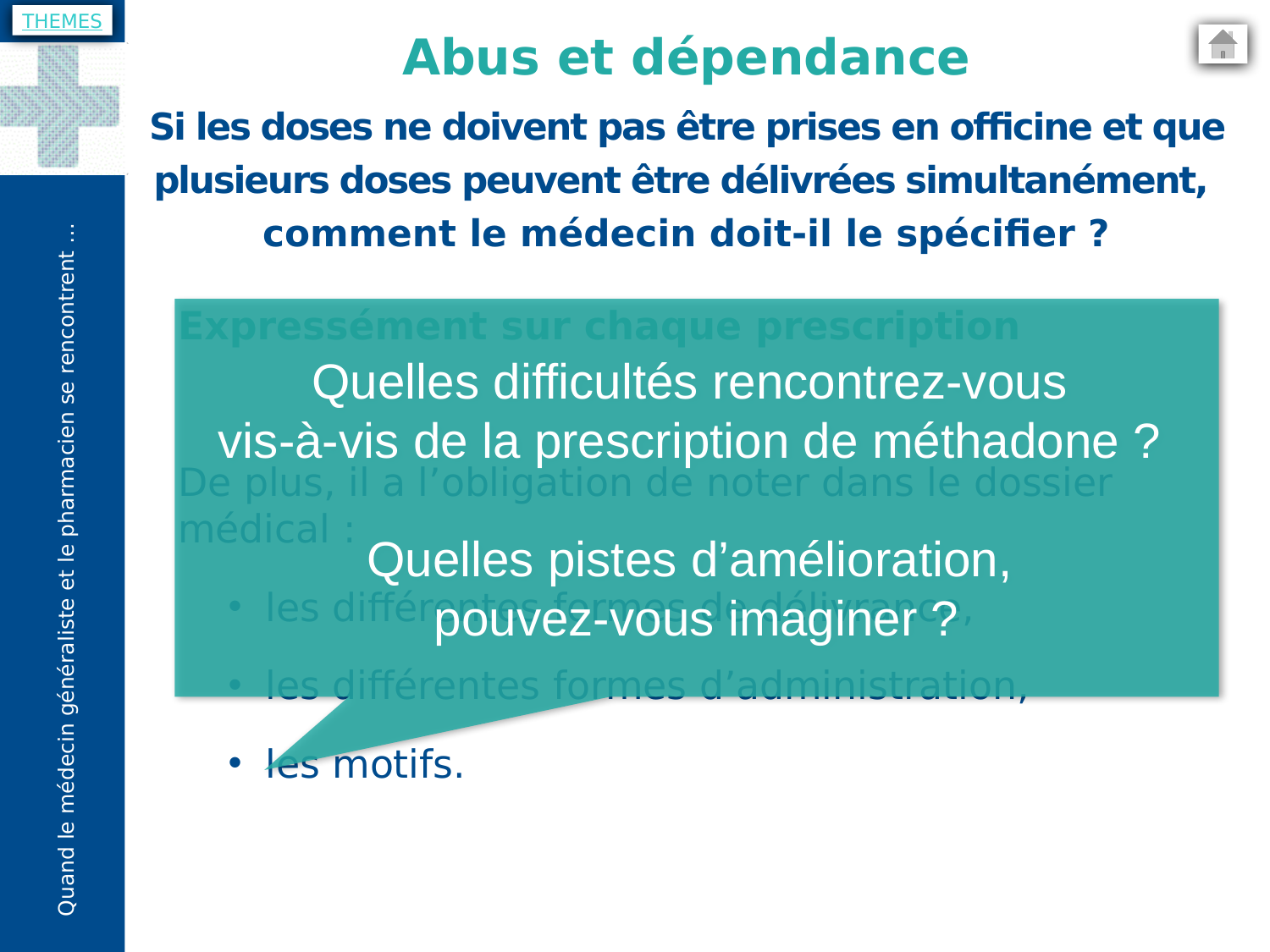

THEMES

Abus et dépendance
Si les doses ne doivent pas être prises en officine et que plusieurs doses peuvent être délivrées simultanément,
comment le médecin doit-il le spécifier ?
Expressément sur chaque prescription

De plus, il a l’obligation de noter dans le dossier médical :
les différentes formes de délivrance,
les différentes formes d’administration,
les motifs.

Quelles difficultés rencontrez-vous
vis-à-vis de la prescription de méthadone ?

Quelles pistes d’amélioration,
pouvez-vous imaginer ?